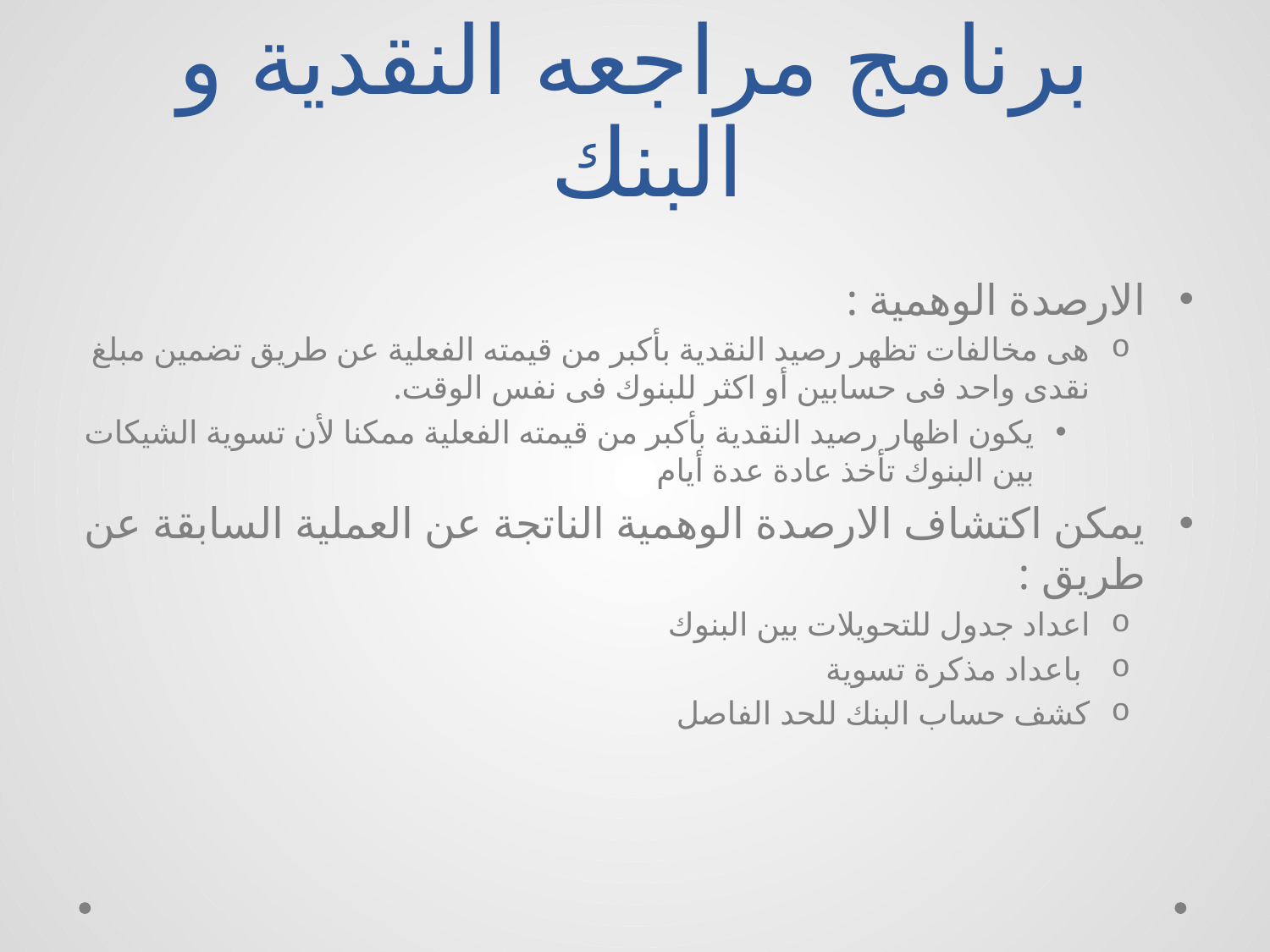

# برنامج مراجعه النقدية و البنك
الارصدة الوهمية :
هى مخالفات تظهر رصيد النقدية بأكبر من قيمته الفعلية عن طريق تضمين مبلغ نقدى واحد فى حسابين أو اكثر للبنوك فى نفس الوقت.
يكون اظهار رصيد النقدية بأكبر من قيمته الفعلية ممكنا لأن تسوية الشيكات بين البنوك تأخذ عادة عدة أيام
يمكن اكتشاف الارصدة الوهمية الناتجة عن العملية السابقة عن طريق :
اعداد جدول للتحويلات بين البنوك
 باعداد مذكرة تسوية
كشف حساب البنك للحد الفاصل